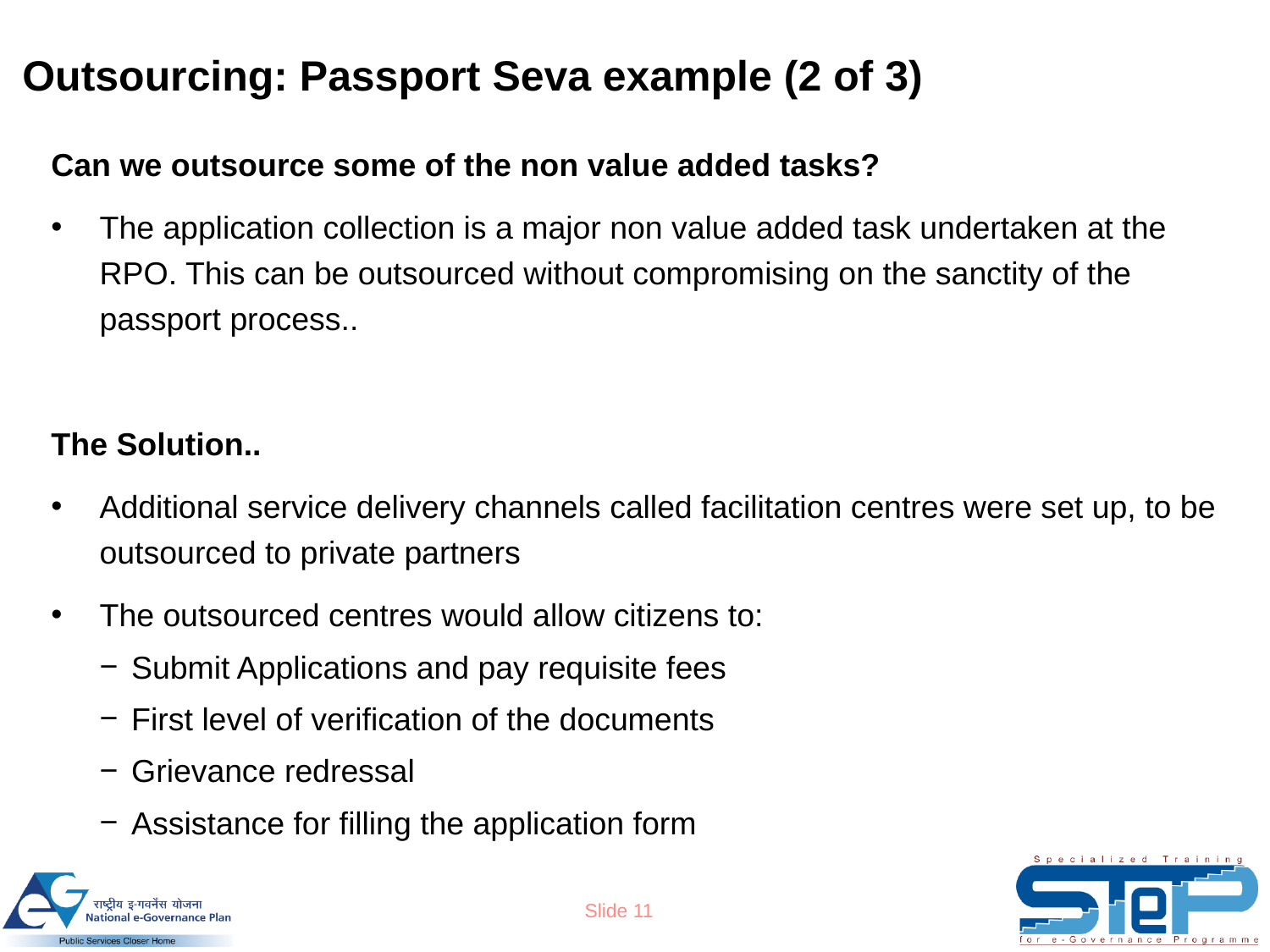

# Outsourcing: Passport Seva example (2 of 3)
Can we outsource some of the non value added tasks?
The application collection is a major non value added task undertaken at the RPO. This can be outsourced without compromising on the sanctity of the passport process..

The Solution..
Additional service delivery channels called facilitation centres were set up, to be outsourced to private partners
The outsourced centres would allow citizens to:
Submit Applications and pay requisite fees
First level of verification of the documents
Grievance redressal
Assistance for filling the application form